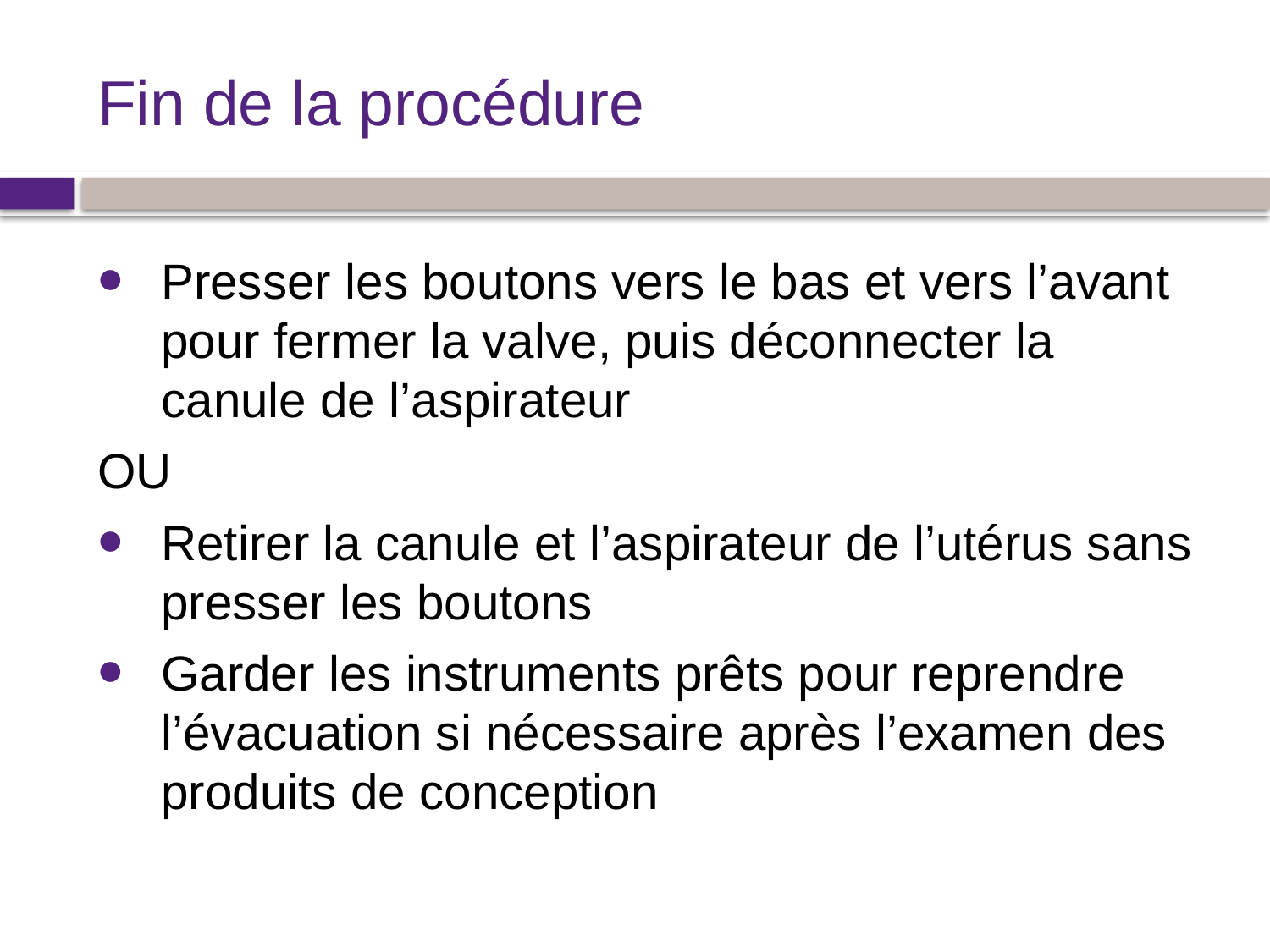

# Fin de la procédure
Presser les boutons vers le bas et vers l’avant pour fermer la valve, puis déconnecter la canule de l’aspirateur
OU
Retirer la canule et l’aspirateur de l’utérus sans presser les boutons
Garder les instruments prêts pour reprendre l’évacuation si nécessaire après l’examen des produits de conception